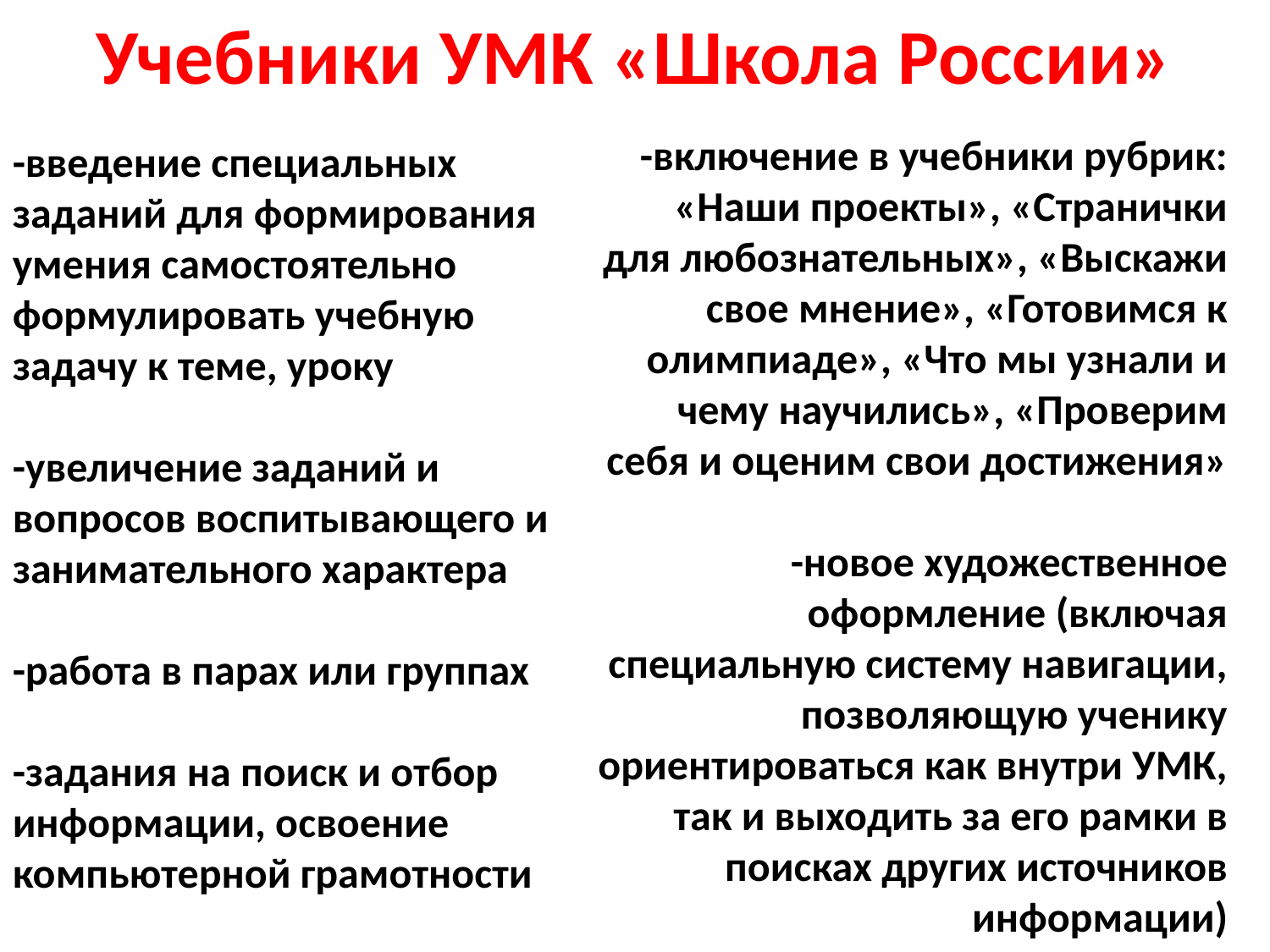

Учебники УМК «Школа России»

-включение в учебники рубрик: «Наши проекты», «Странички для любознательных», «Выскажи свое мнение», «Готовимся к олимпиаде», «Что мы узнали и чему научились», «Проверим себя и оценим свои достижения»

-новое художественное оформление (включая специальную систему навигации, позволяющую ученику ориентироваться как внутри УМК, так и выходить за его рамки в поисках других источников информации)

-введение специальных заданий для формирования умения самостоятельно формулировать учебную задачу к теме, уроку

-увеличение заданий и вопросов воспитывающего и занимательного характера

-работа в парах или группах

-задания на поиск и отбор информации, освоение компьютерной грамотности